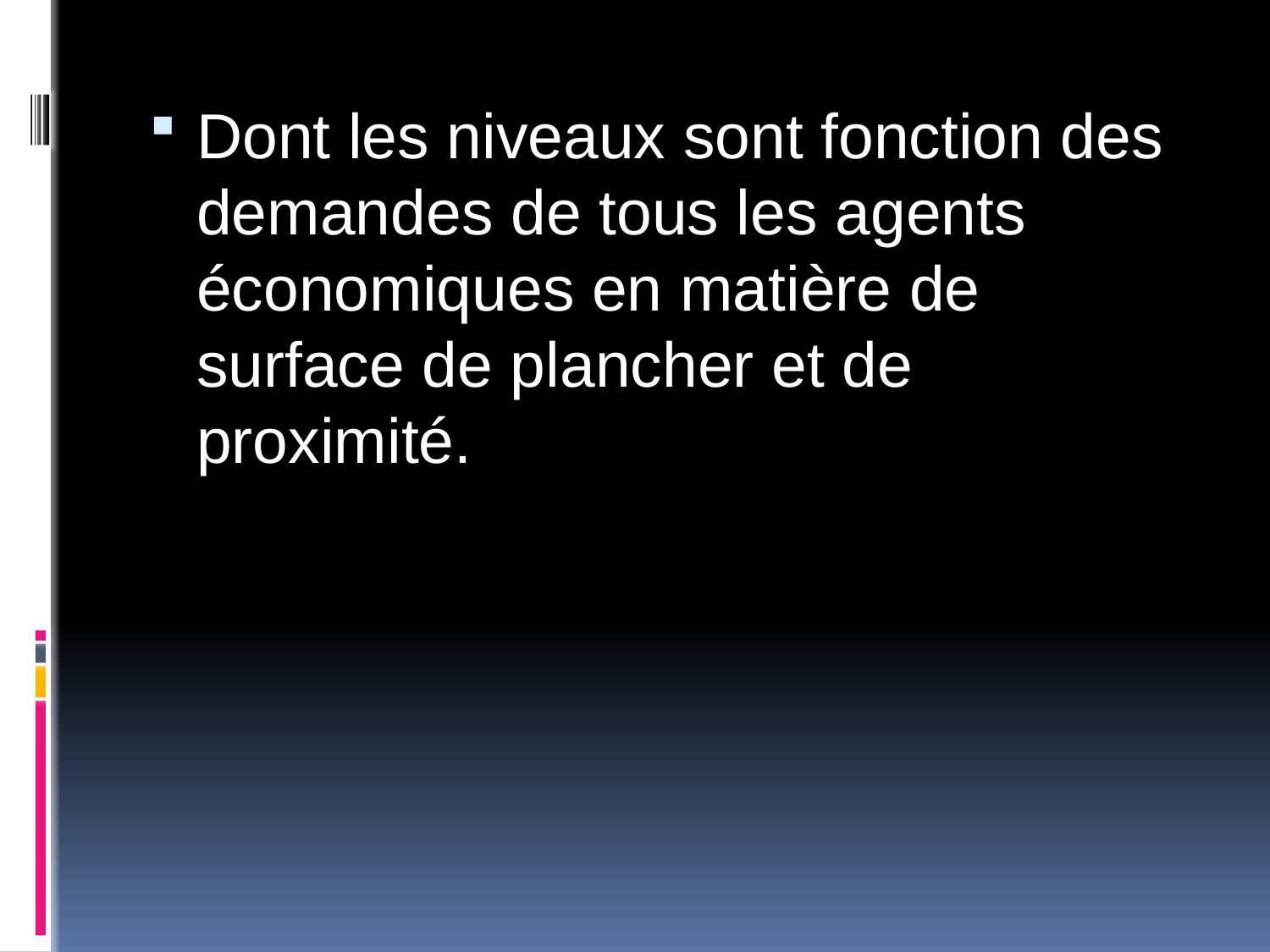

#
Dont les niveaux sont fonction des demandes de tous les agents économiques en matière de surface de plancher et de proximité.